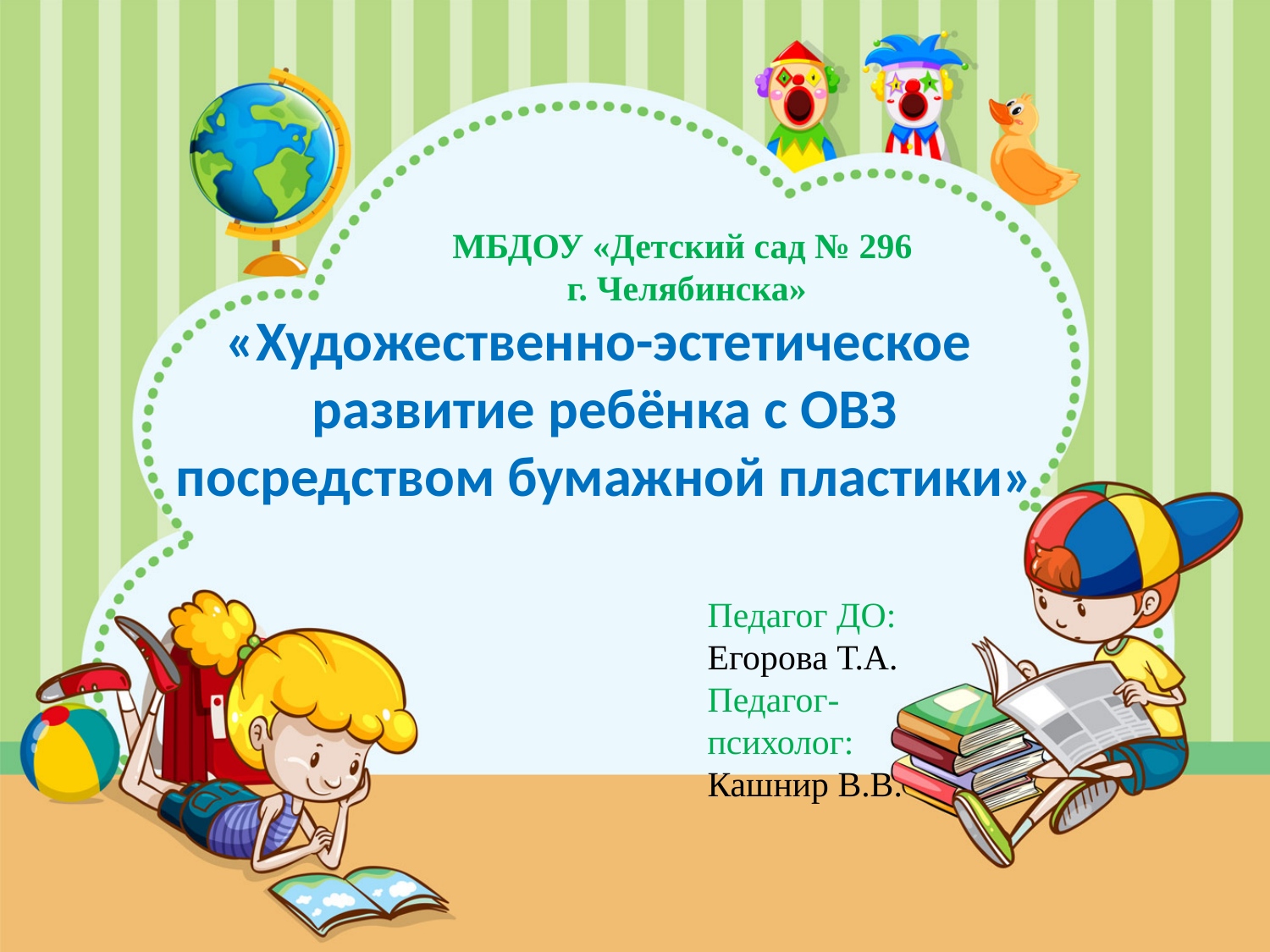

МБДОУ «Детский сад № 296
 г. Челябинска»
# «Художественно-эстетическое развитие ребёнка с ОВЗ посредством бумажной пластики»
Педагог ДО:
Егорова Т.А.
Педагог-психолог:
Кашнир В.В.